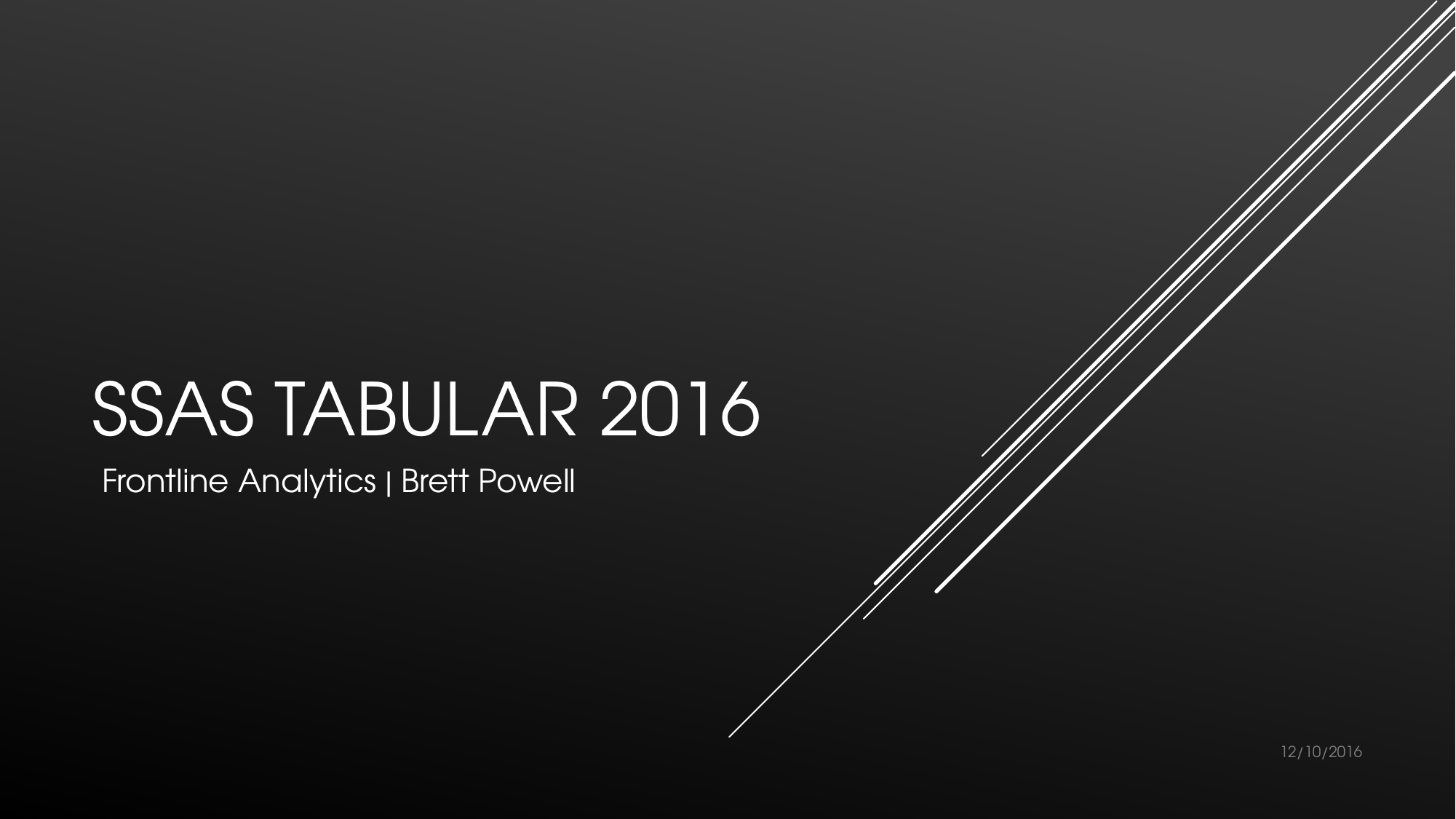

# Ssas tabular 2016
Frontline Analytics | Brett Powell
12/10/2016